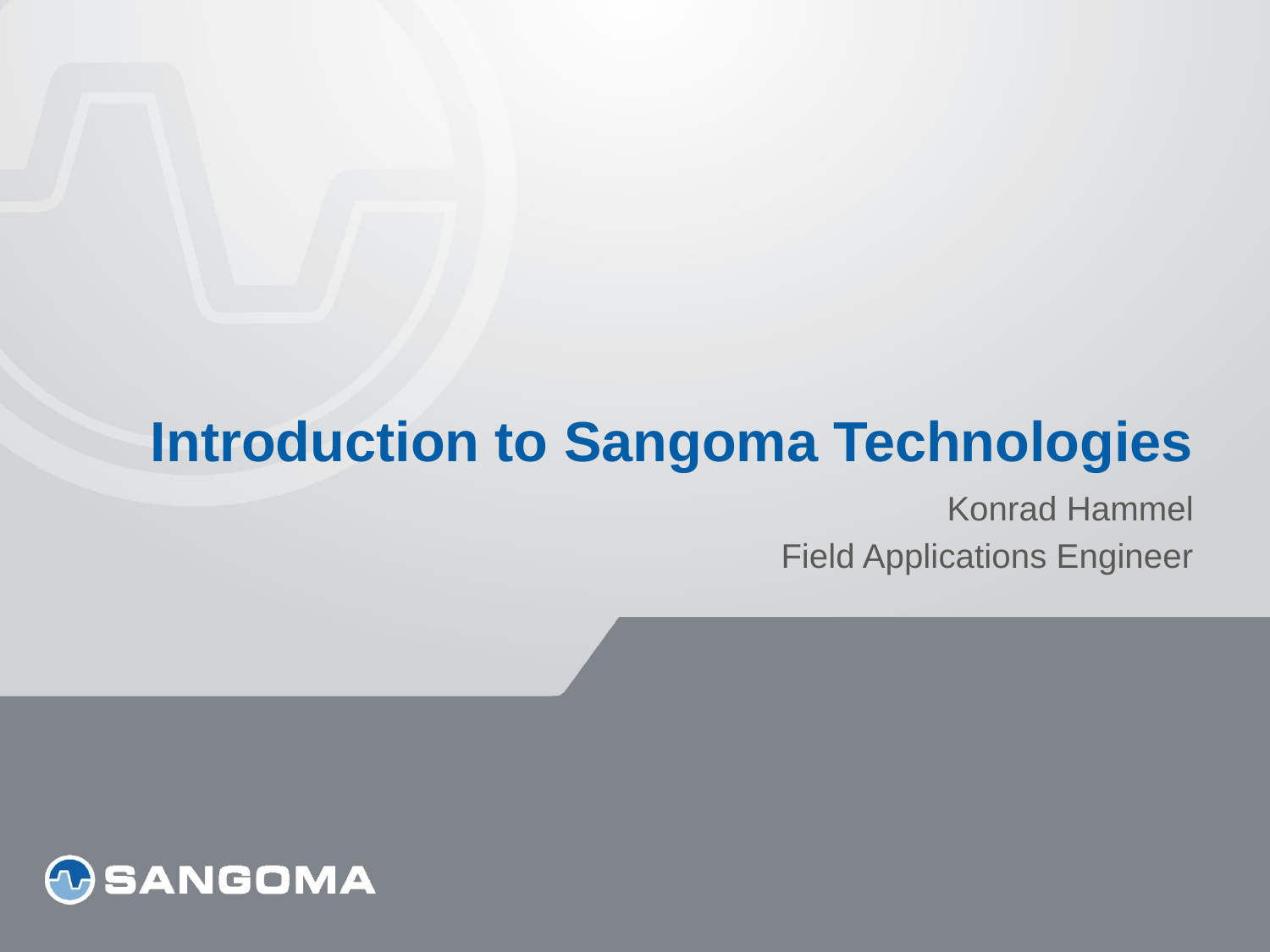

# Introduction to Sangoma Technologies
Konrad Hammel
Field Applications Engineer